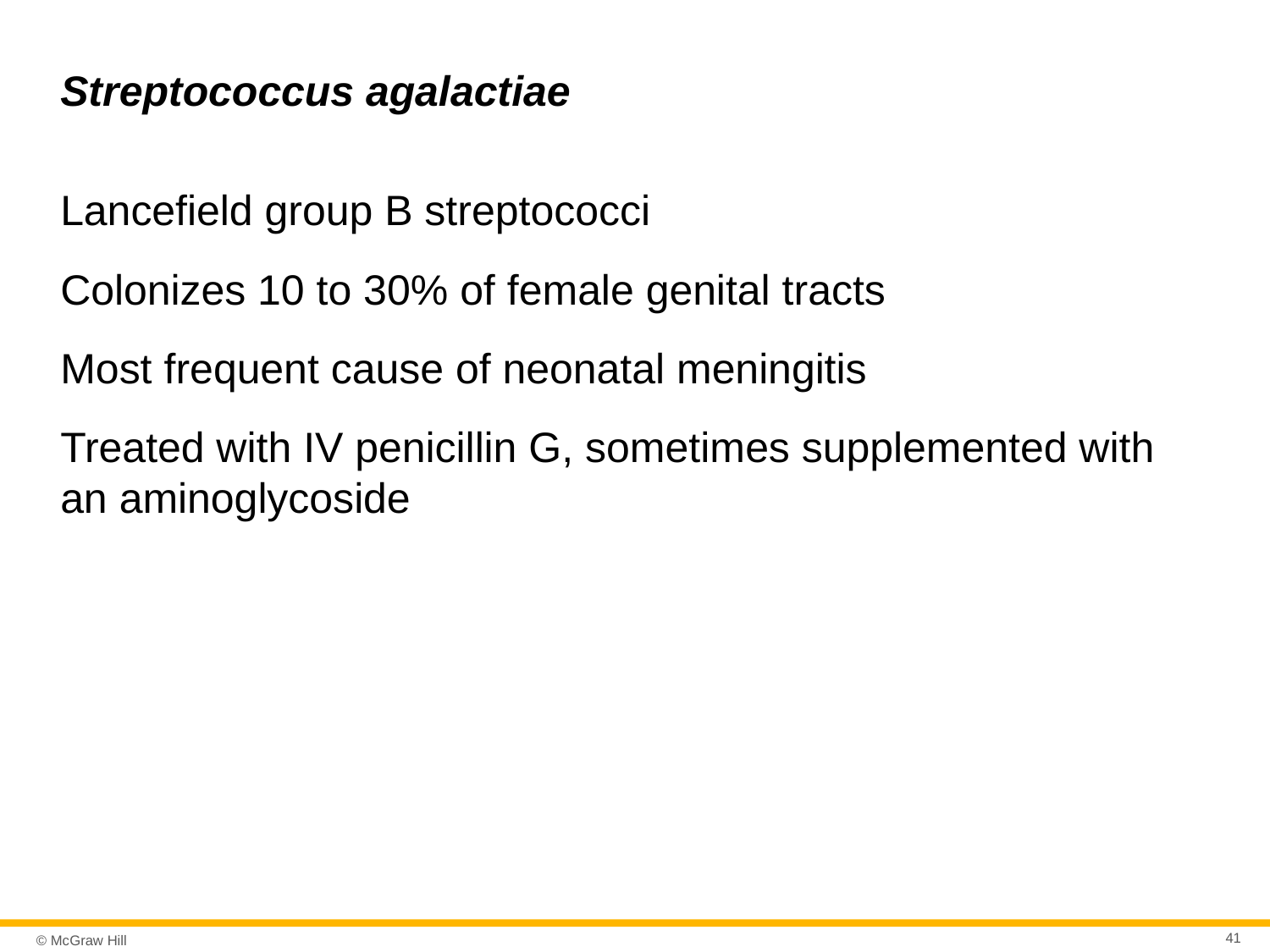

# Streptococcus agalactiae
Lancefield group B streptococci
Colonizes 10 to 30% of female genital tracts
Most frequent cause of neonatal meningitis
Treated with IV penicillin G, sometimes supplemented with an aminoglycoside